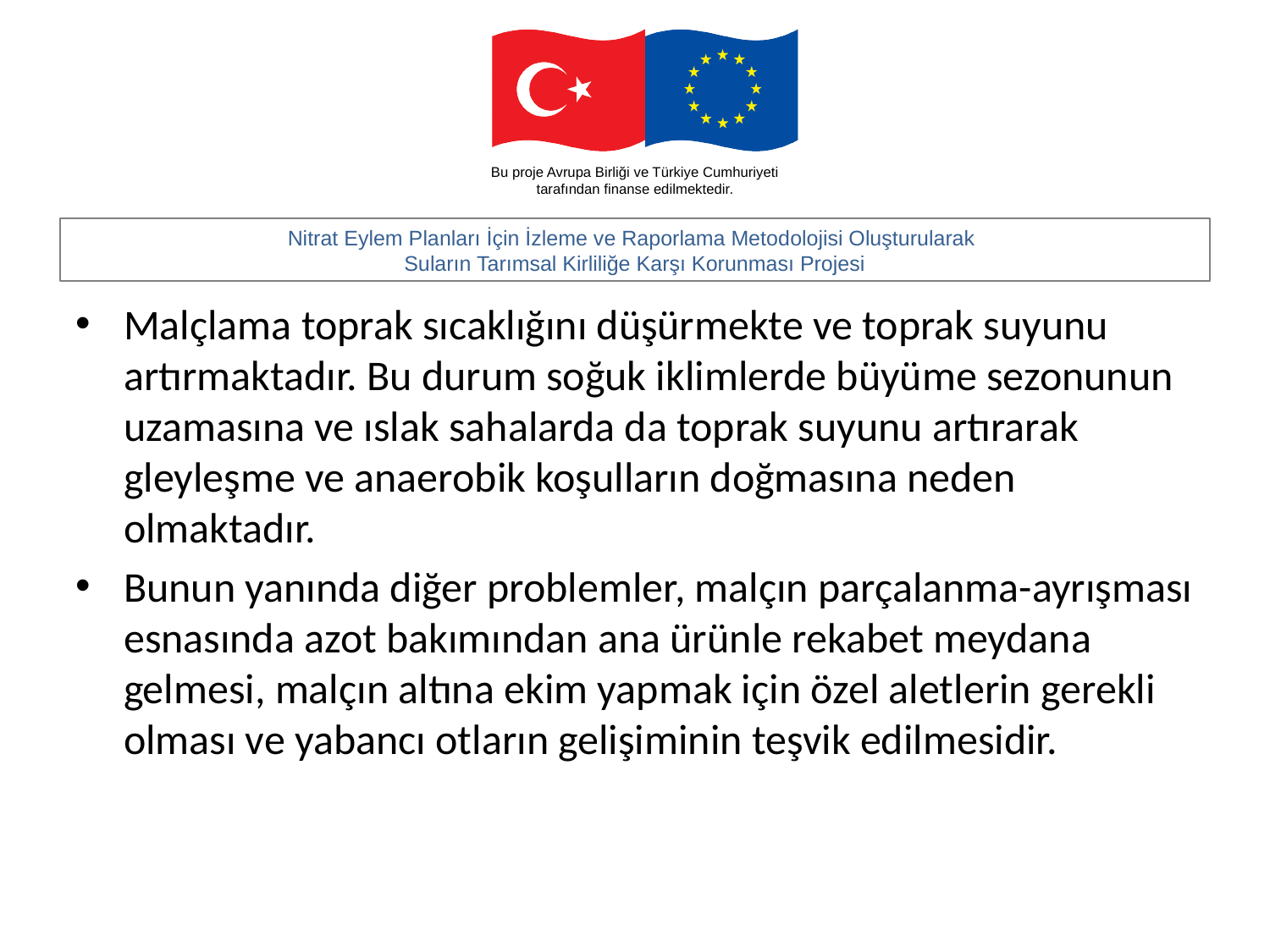

#
Malçlama toprak sıcaklığını düşürmekte ve toprak suyunu artırmaktadır. Bu durum soğuk iklimlerde büyüme sezonunun uzamasına ve ıslak sahalarda da toprak suyunu artırarak gleyleşme ve anaerobik koşulların doğmasına neden olmaktadır.
Bunun yanında diğer problemler, malçın parçalanma-ayrışması esnasında azot bakımından ana ürünle rekabet meydana gelmesi, malçın altına ekim yapmak için özel aletlerin gerekli olması ve yabancı otların gelişiminin teşvik edilmesidir.